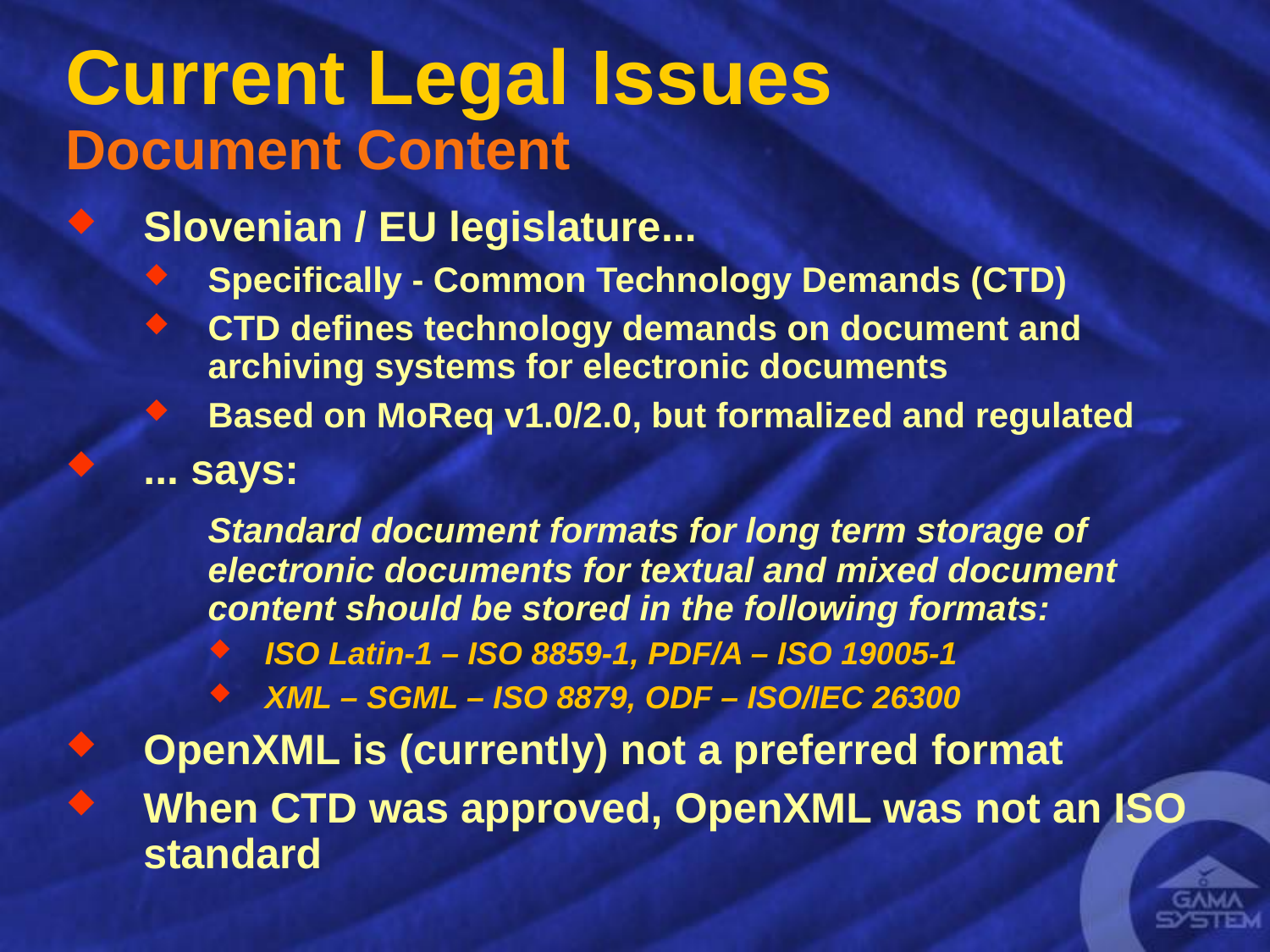

# Current Legal Issues Document Content
Slovenian / EU legislature...
Specifically - Common Technology Demands (CTD)
CTD defines technology demands on document and archiving systems for electronic documents
Based on MoReq v1.0/2.0, but formalized and regulated
... says:
	Standard document formats for long term storage of electronic documents for textual and mixed document content should be stored in the following formats:
ISO Latin-1 – ISO 8859-1, PDF/A – ISO 19005-1
XML – SGML – ISO 8879, ODF – ISO/IEC 26300
OpenXML is (currently) not a preferred format
When CTD was approved, OpenXML was not an ISO standard